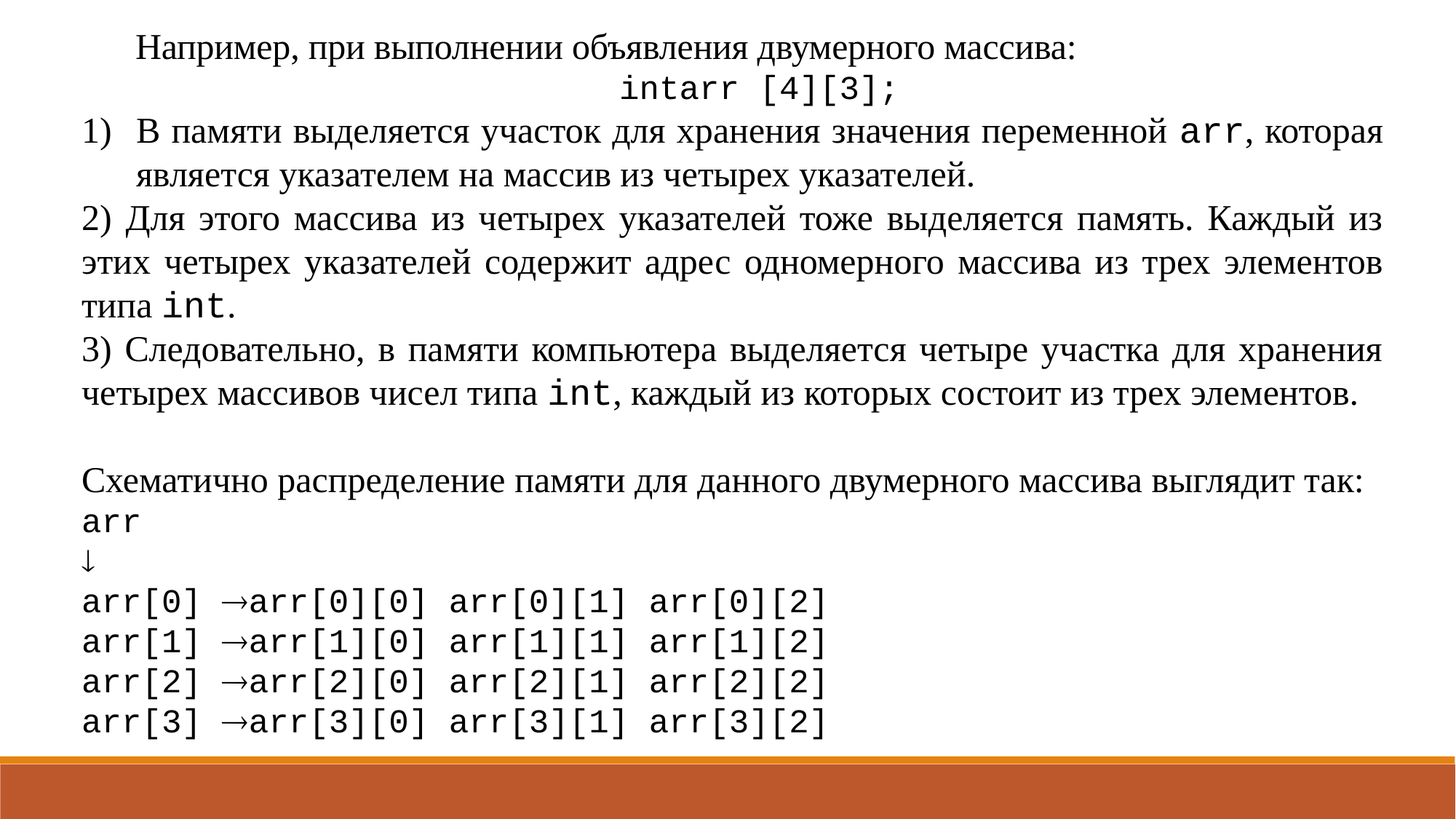

Например, при выполнении объявления двумерного массива:
intarr [4][3];
В памяти выделяется участок для хранения значения переменной arr, которая является указателем на массив из четырех указателей.
2) Для этого массива из четырех указателей тоже выделяется память. Каждый из этих четырех указателей содержит адрес одномерного массива из трех элементов типа int.
3) Следовательно, в памяти компьютера выделяется четыре участка для хранения четырех массивов чисел типа int, каждый из которых состоит из трех элементов.

Схематично распределение памяти для данного двумерного массива выглядит так:
arr
↓
arr[0] →arr[0][0] arr[0][1] arr[0][2]
arr[1] →arr[1][0] arr[1][1] arr[1][2]
arr[2] →arr[2][0] arr[2][1] arr[2][2]
arr[3] →arr[3][0] arr[3][1] arr[3][2]